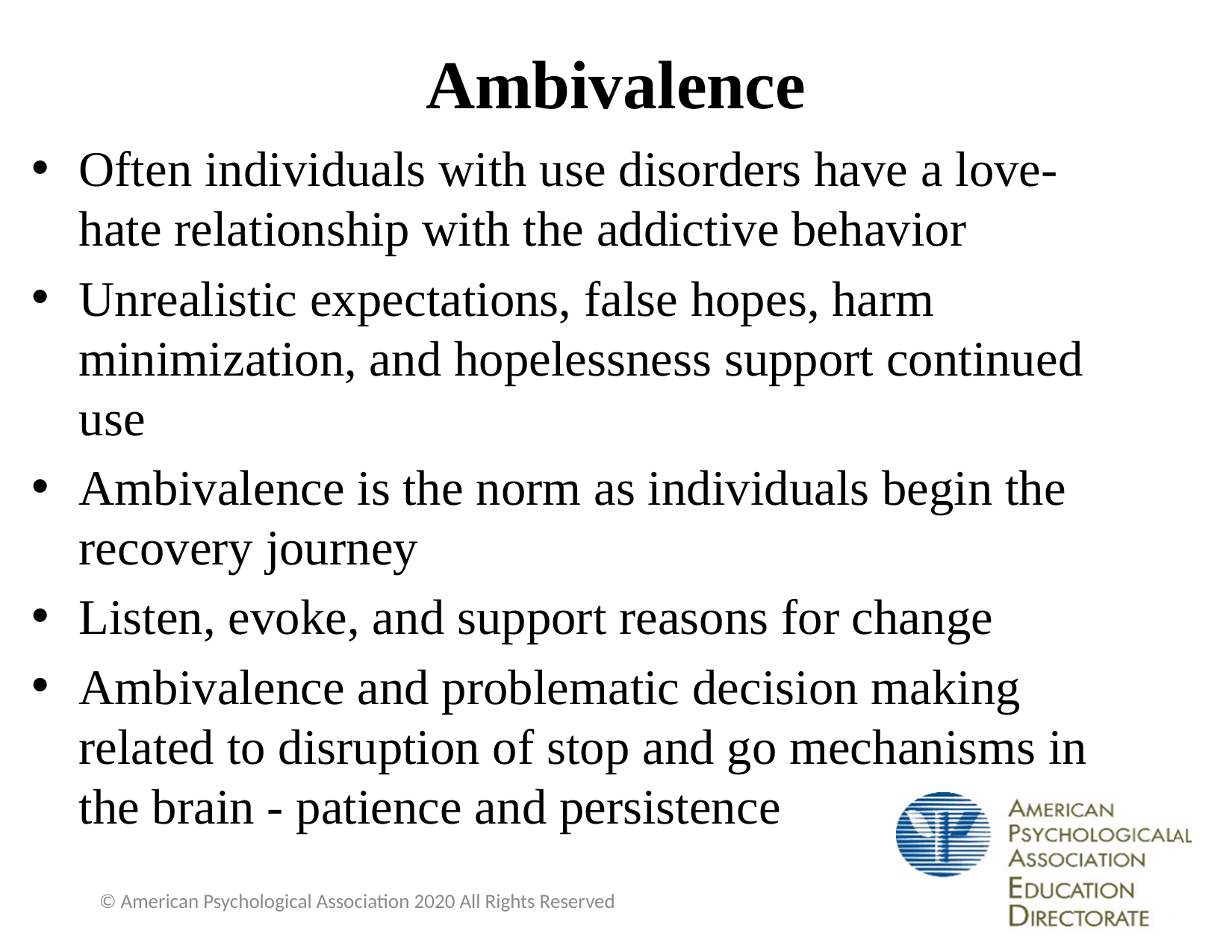

# Ambivalence
Often individuals with use disorders have a love-hate relationship with the addictive behavior
Unrealistic expectations, false hopes, harm minimization, and hopelessness support continued use
Ambivalence is the norm as individuals begin the recovery journey
Listen, evoke, and support reasons for change
Ambivalence and problematic decision making related to disruption of stop and go mechanisms in the brain - patience and persistence

© American Psychological Association 2020 All Rights Reserved